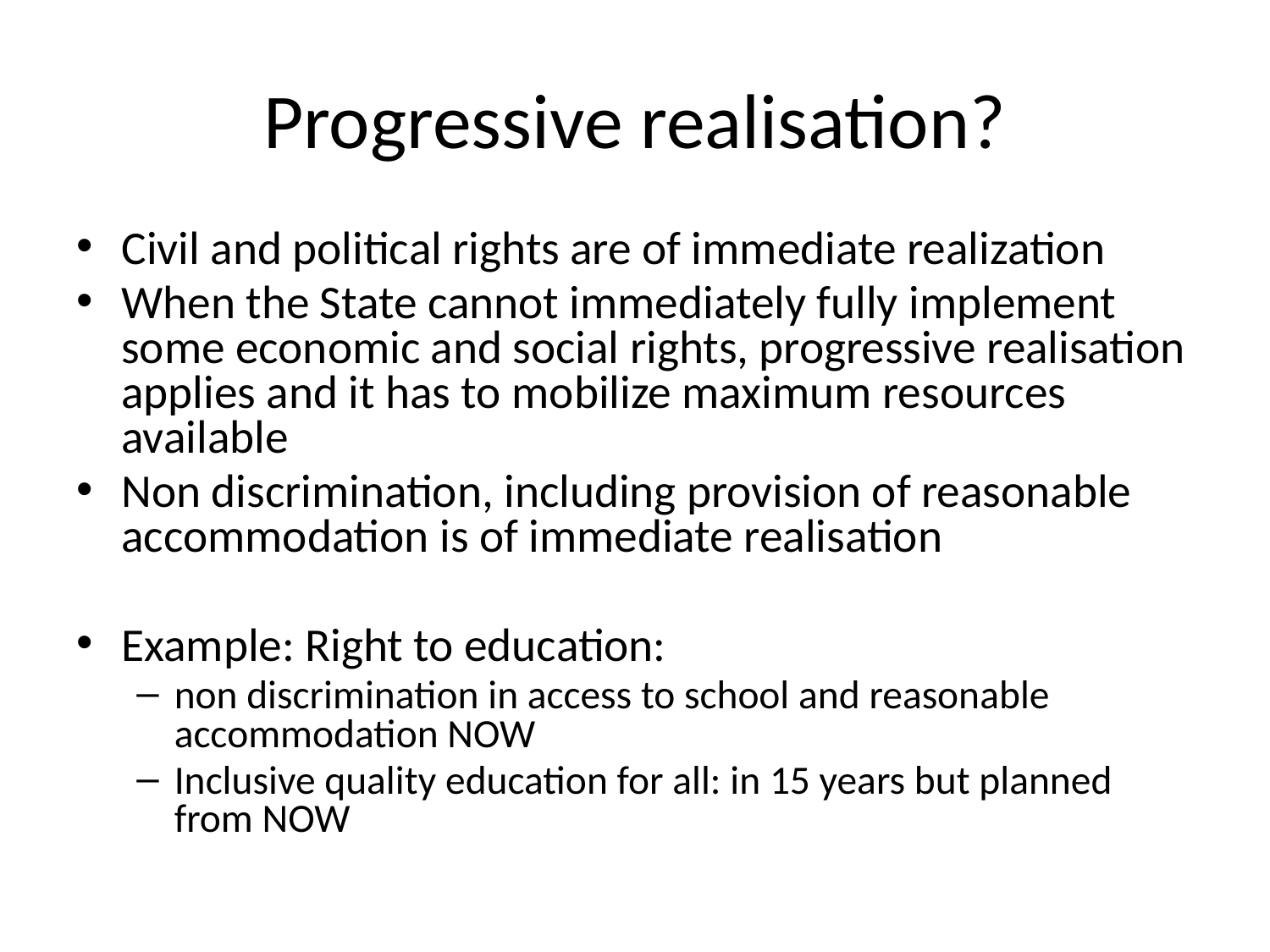

# Progressive realisation?
Civil and political rights are of immediate realization
When the State cannot immediately fully implement some economic and social rights, progressive realisation applies and it has to mobilize maximum resources available
Non discrimination, including provision of reasonable accommodation is of immediate realisation

Example: Right to education:
non discrimination in access to school and reasonable accommodation NOW
Inclusive quality education for all: in 15 years but planned from NOW